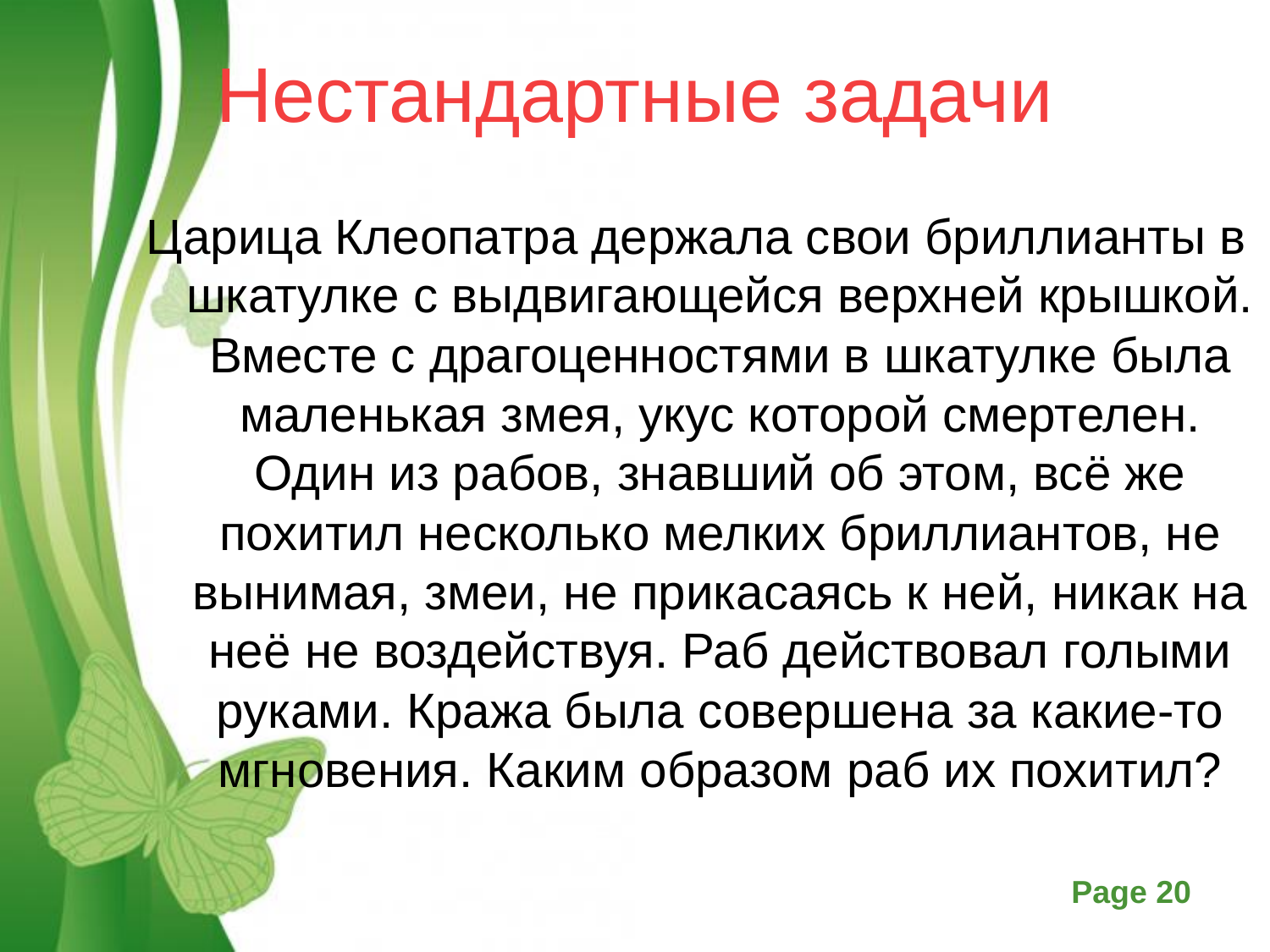

# Нестандартные задачи
Царица Клеопатра держала свои бриллианты в шкатулке с выдвигающейся верхней крышкой. Вместе с драгоценностями в шкатулке была маленькая змея, укус которой смертелен. Один из рабов, знавший об этом, всё же похитил несколько мелких бриллиантов, не вынимая, змеи, не прикасаясь к ней, никак на неё не воздействуя. Раб действовал голыми руками. Кража была совершена за какие-то мгновения. Каким образом раб их похитил?